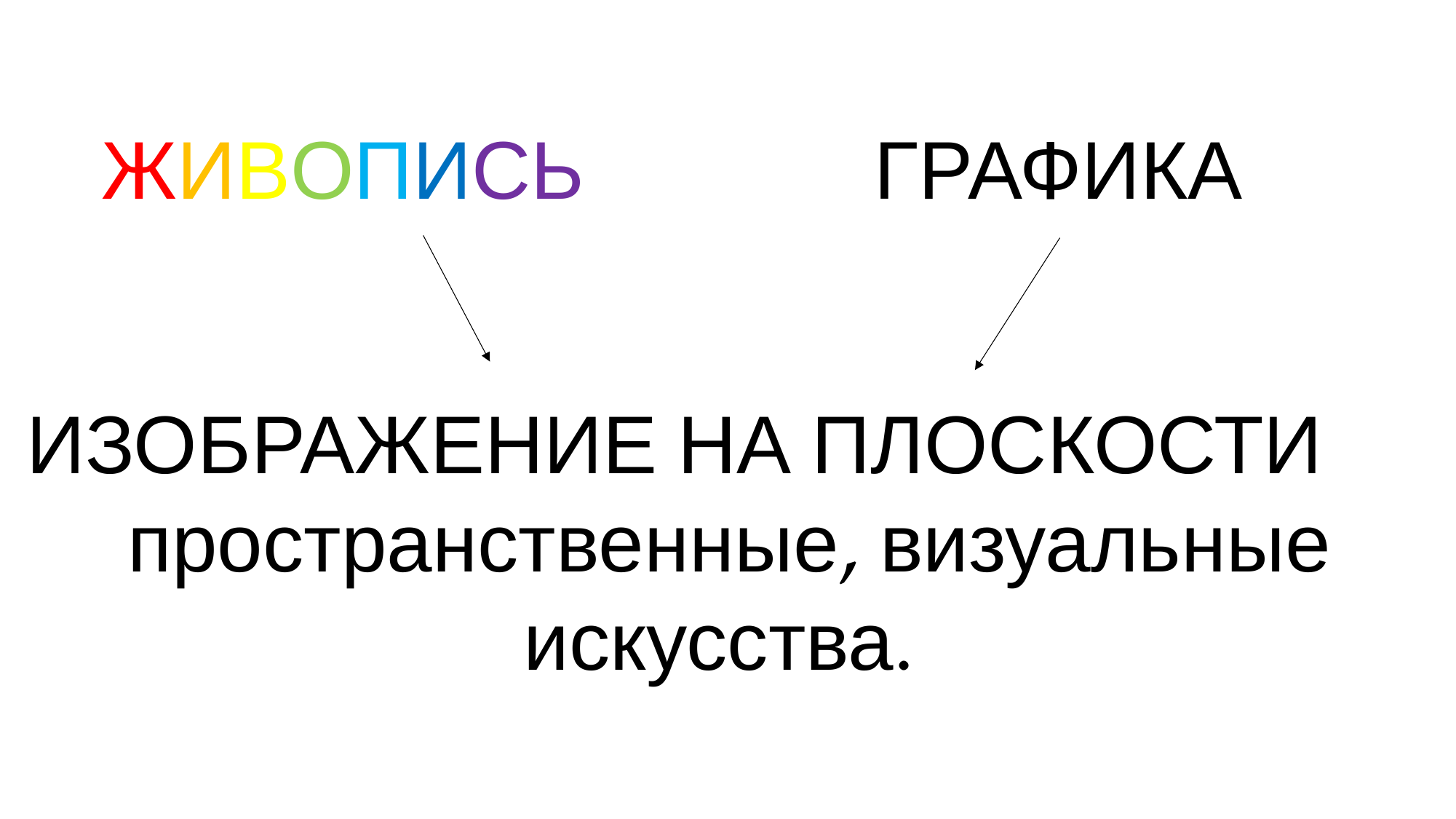

ЖИВОПИСЬ
ГРАФИКА
ИЗОБРАЖЕНИЕ НА ПЛОСКОСТИ
пространственные, визуальные искусства.